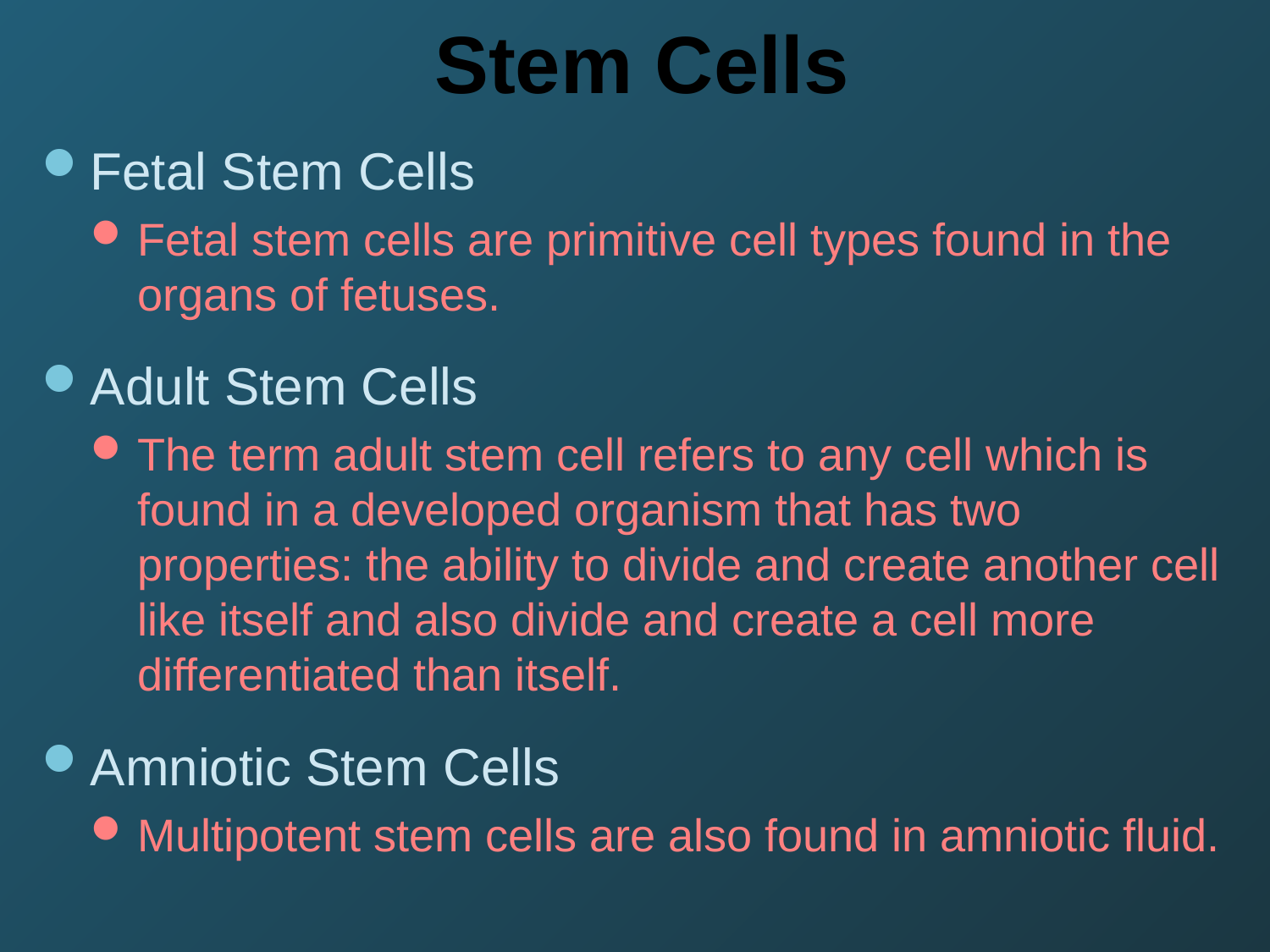

# Stem Cells
Fetal Stem Cells
Fetal stem cells are primitive cell types found in the organs of fetuses.
Adult Stem Cells
The term adult stem cell refers to any cell which is found in a developed organism that has two properties: the ability to divide and create another cell like itself and also divide and create a cell more differentiated than itself.
Amniotic Stem Cells
Multipotent stem cells are also found in amniotic fluid.